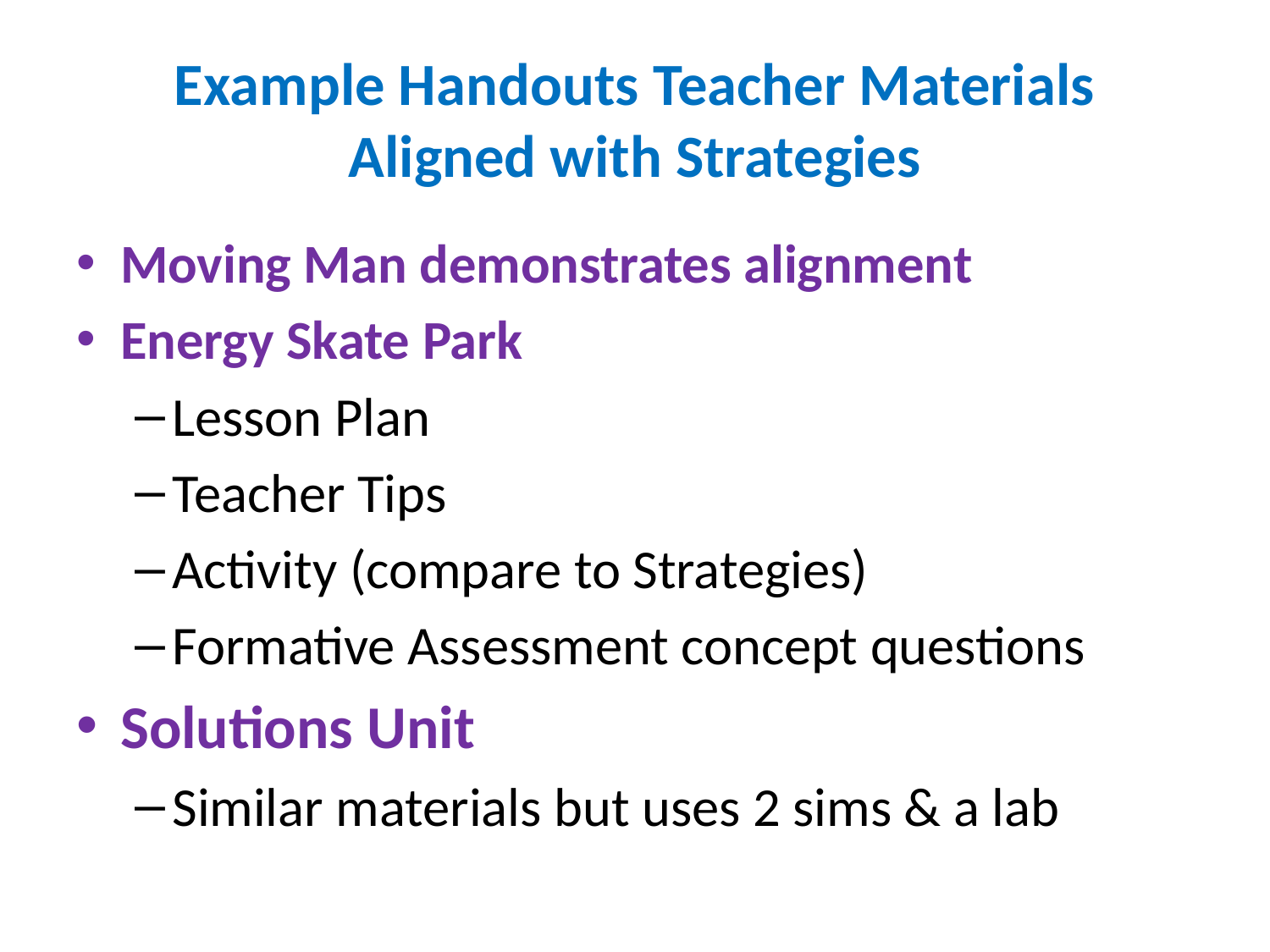

# Example Handouts Teacher Materials Aligned with Strategies
Moving Man demonstrates alignment
Energy Skate Park
Lesson Plan
Teacher Tips
Activity (compare to Strategies)
Formative Assessment concept questions
Solutions Unit
Similar materials but uses 2 sims & a lab